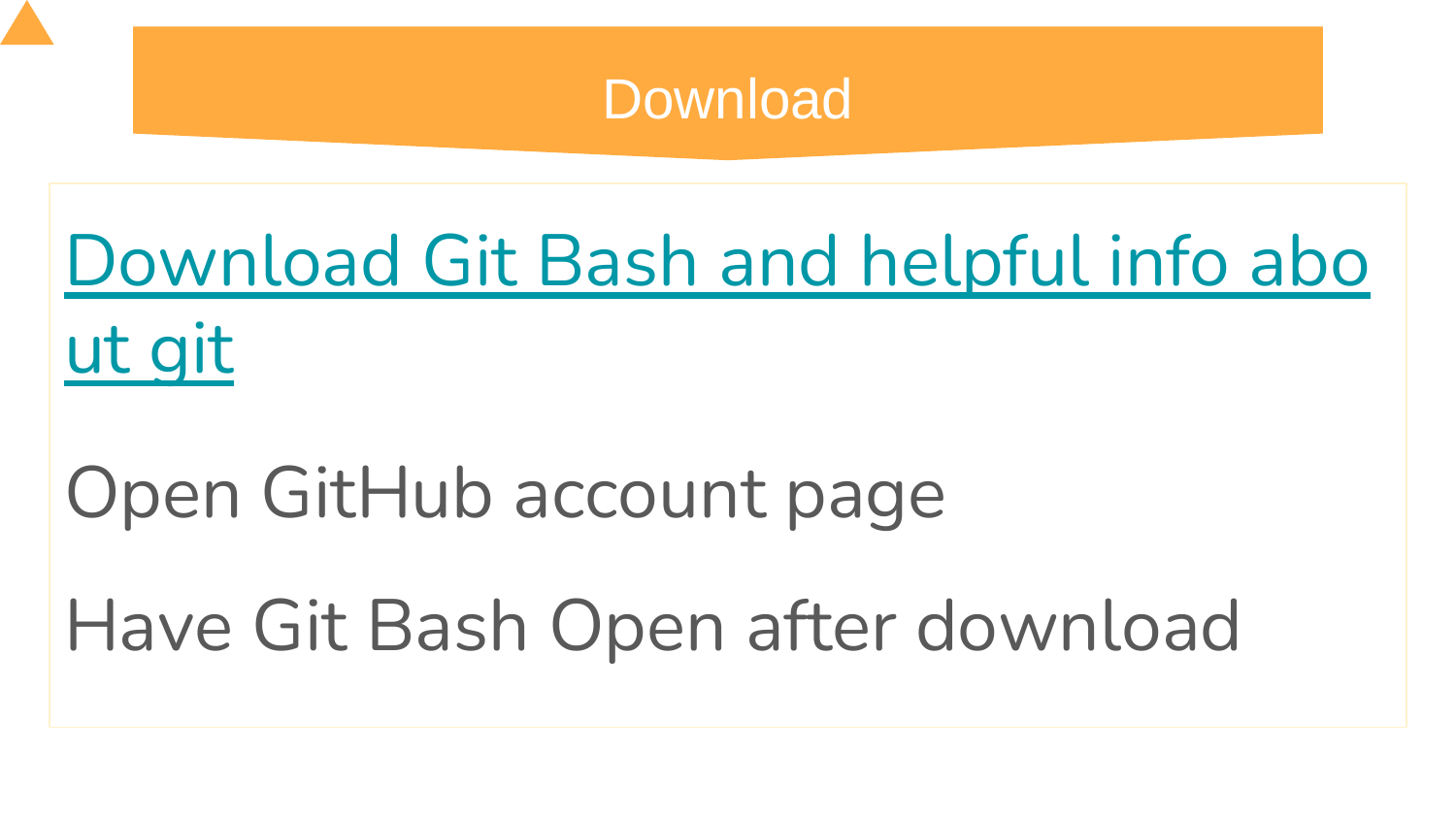

# Download
Download Git Bash and helpful info about git
Open GitHub account page
Have Git Bash Open after download